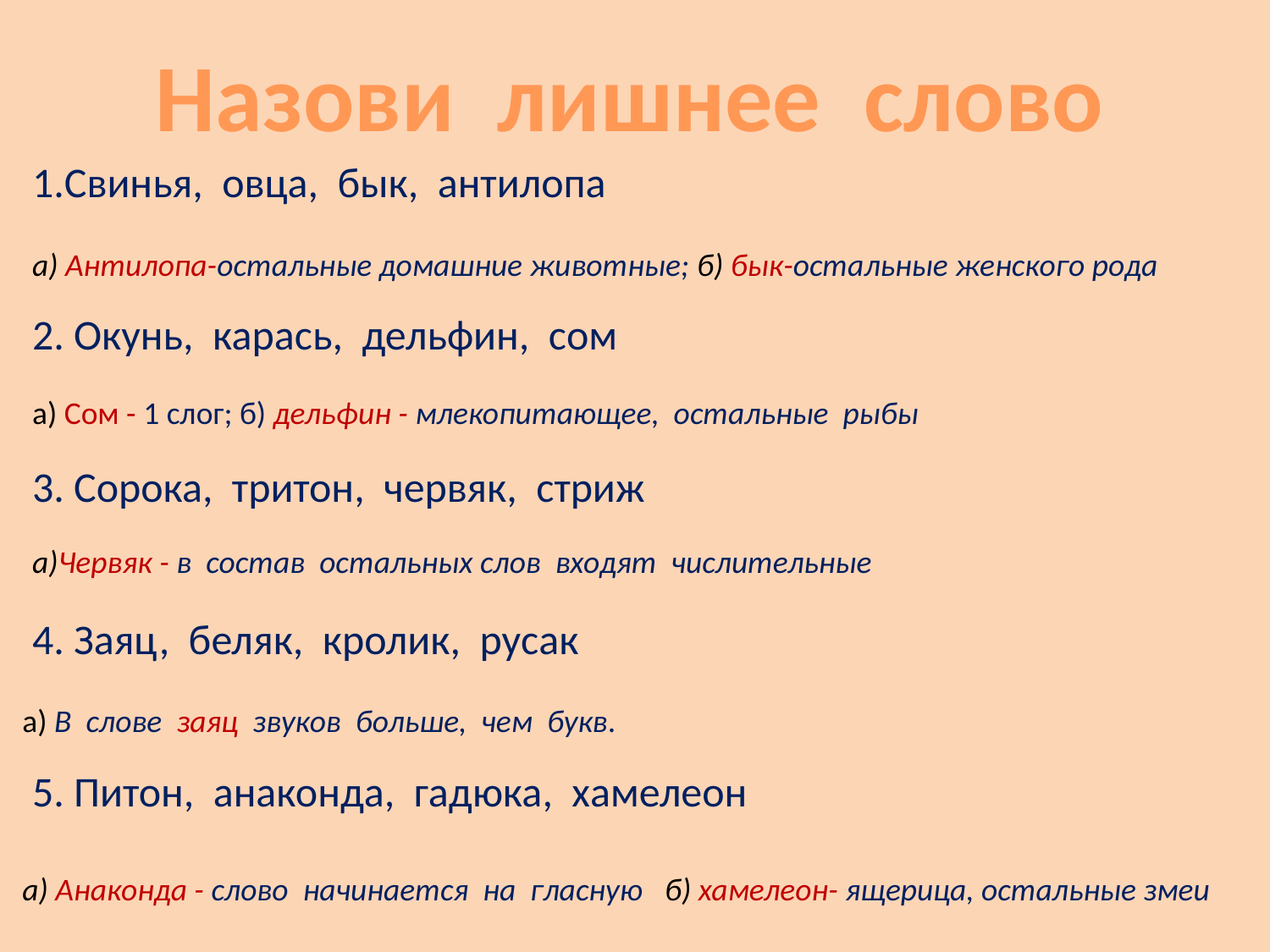

Назови  лишнее  слово
1.Свинья,  овца,  бык,  антилопа

2. Окунь,  карась,  дельфин,  сом

3. Сорока,  тритон,  червяк,  стриж

4. Заяц,  беляк,  кролик,  русак

5. Питон,  анаконда,  гадюка,  хамелеон
а) Антилопа-остальные домашние животные; б) бык-остальные женского рода
а) Сом - 1 слог; б) дельфин - млекопитающее,  остальные  рыбы
а)Червяк - в  состав  остальных слов  входят  числительные
а) В  слове  заяц  звуков  больше,  чем  букв.
а) Анаконда - слово  начинается  на  гласную   б) хамелеон- ящерица, остальные змеи